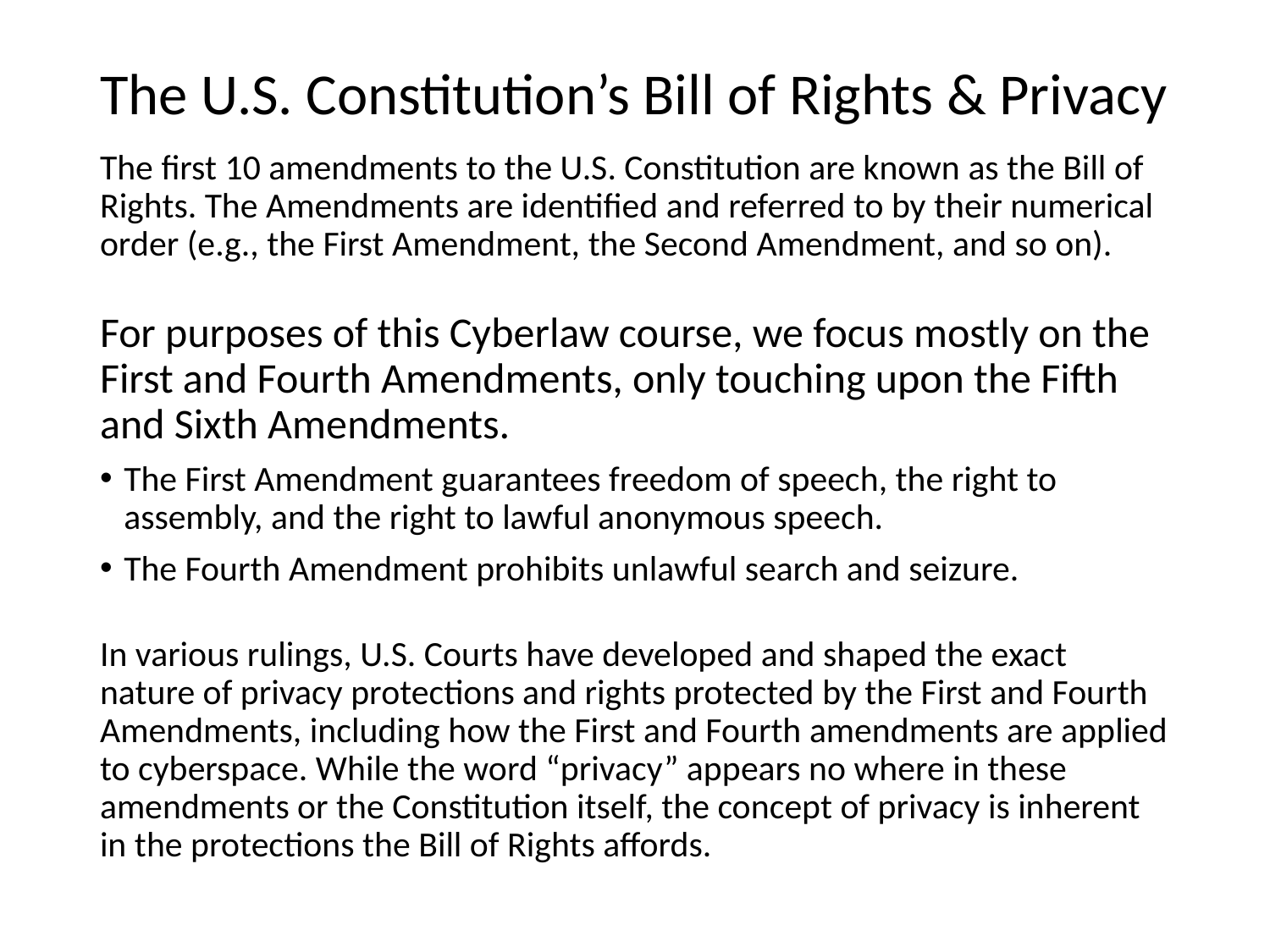

# The U.S. Constitution’s Bill of Rights & Privacy
The first 10 amendments to the U.S. Constitution are known as the Bill of Rights. The Amendments are identified and referred to by their numerical order (e.g., the First Amendment, the Second Amendment, and so on).

For purposes of this Cyberlaw course, we focus mostly on the First and Fourth Amendments, only touching upon the Fifth and Sixth Amendments.
The First Amendment guarantees freedom of speech, the right to assembly, and the right to lawful anonymous speech.
The Fourth Amendment prohibits unlawful search and seizure.

In various rulings, U.S. Courts have developed and shaped the exact nature of privacy protections and rights protected by the First and Fourth Amendments, including how the First and Fourth amendments are applied to cyberspace. While the word “privacy” appears no where in these amendments or the Constitution itself, the concept of privacy is inherent in the protections the Bill of Rights affords.